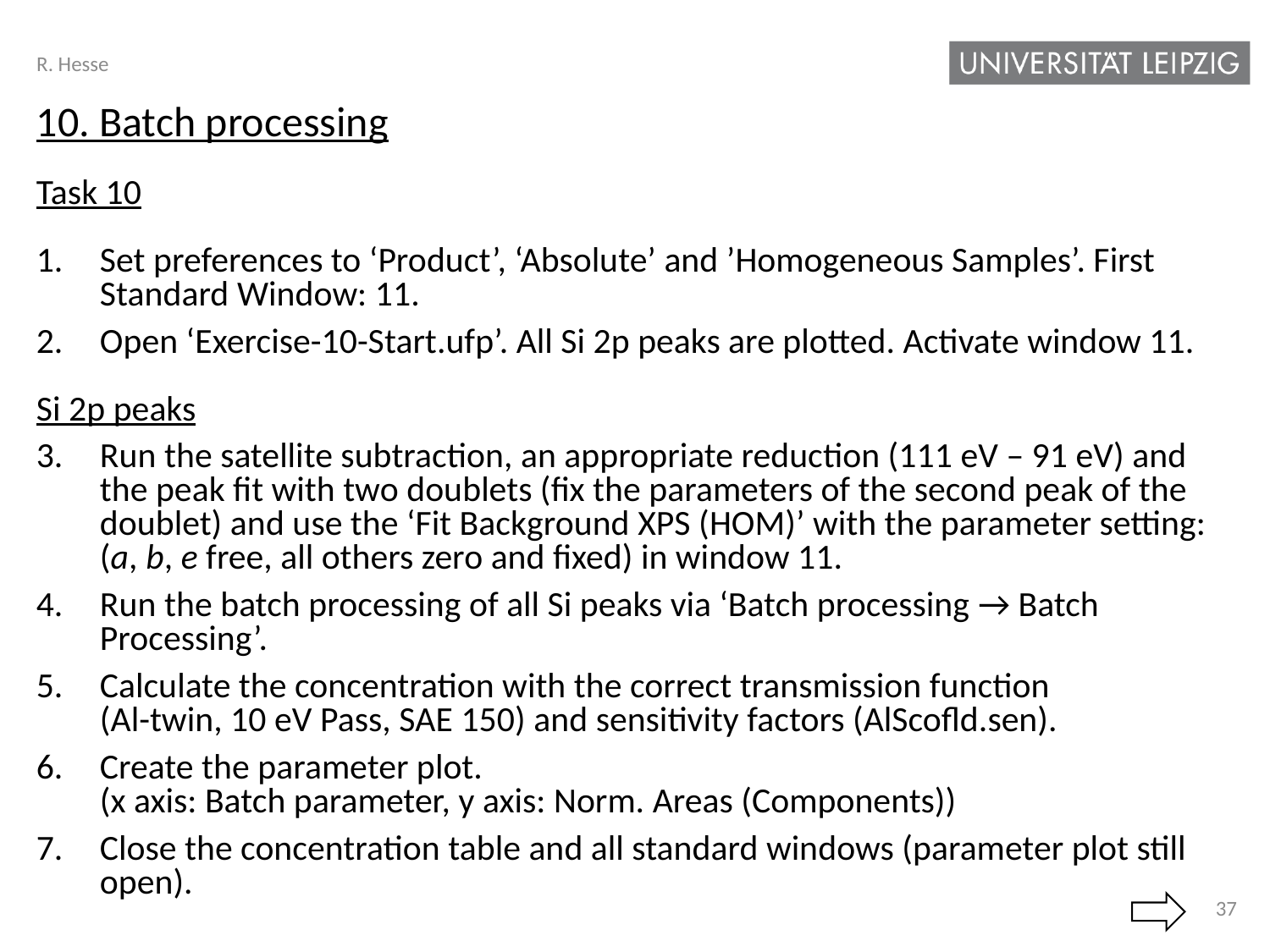

R. Hesse
10. Batch processing
Task 10

Set preferences to ‘Product’, ‘Absolute’ and ’Homogeneous Samples’. First Standard Window: 11.

Open ‘Exercise-10-Start.ufp’. All Si 2p peaks are plotted. Activate window 11.

Si 2p peaks

Run the satellite subtraction, an appropriate reduction (111 eV – 91 eV) and the peak fit with two doublets (fix the parameters of the second peak of the doublet) and use the ‘Fit Background XPS (HOM)’ with the parameter setting:
(a, b, e free, all others zero and fixed) in window 11.

Run the batch processing of all Si peaks via ‘Batch processing → Batch Processing’.

Calculate the concentration with the correct transmission function
(Al-twin, 10 eV Pass, SAE 150) and sensitivity factors (AlScofld.sen).

Create the parameter plot.
(x axis: Batch parameter, y axis: Norm. Areas (Components))

Close the concentration table and all standard windows (parameter plot still open).
37